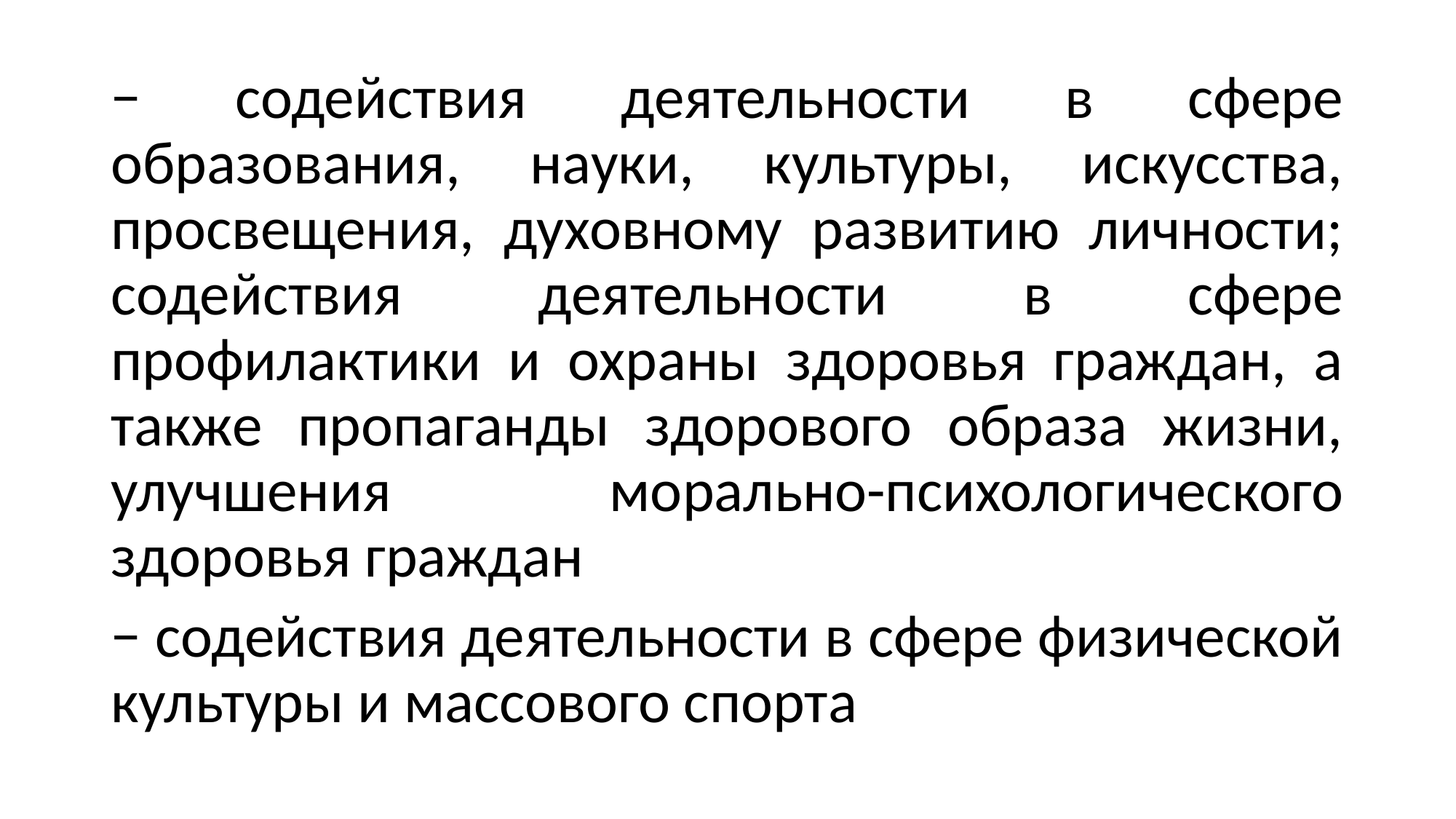

− содействия деятельности в сфере образования, науки, культуры, искусства, просвещения, духовному развитию личности; содействия деятельности в сфере профилактики и охраны здоровья граждан, а также пропаганды здорового образа жизни, улучшения морально-психологического здоровья граждан
− содействия деятельности в сфере физической культуры и массового спорта